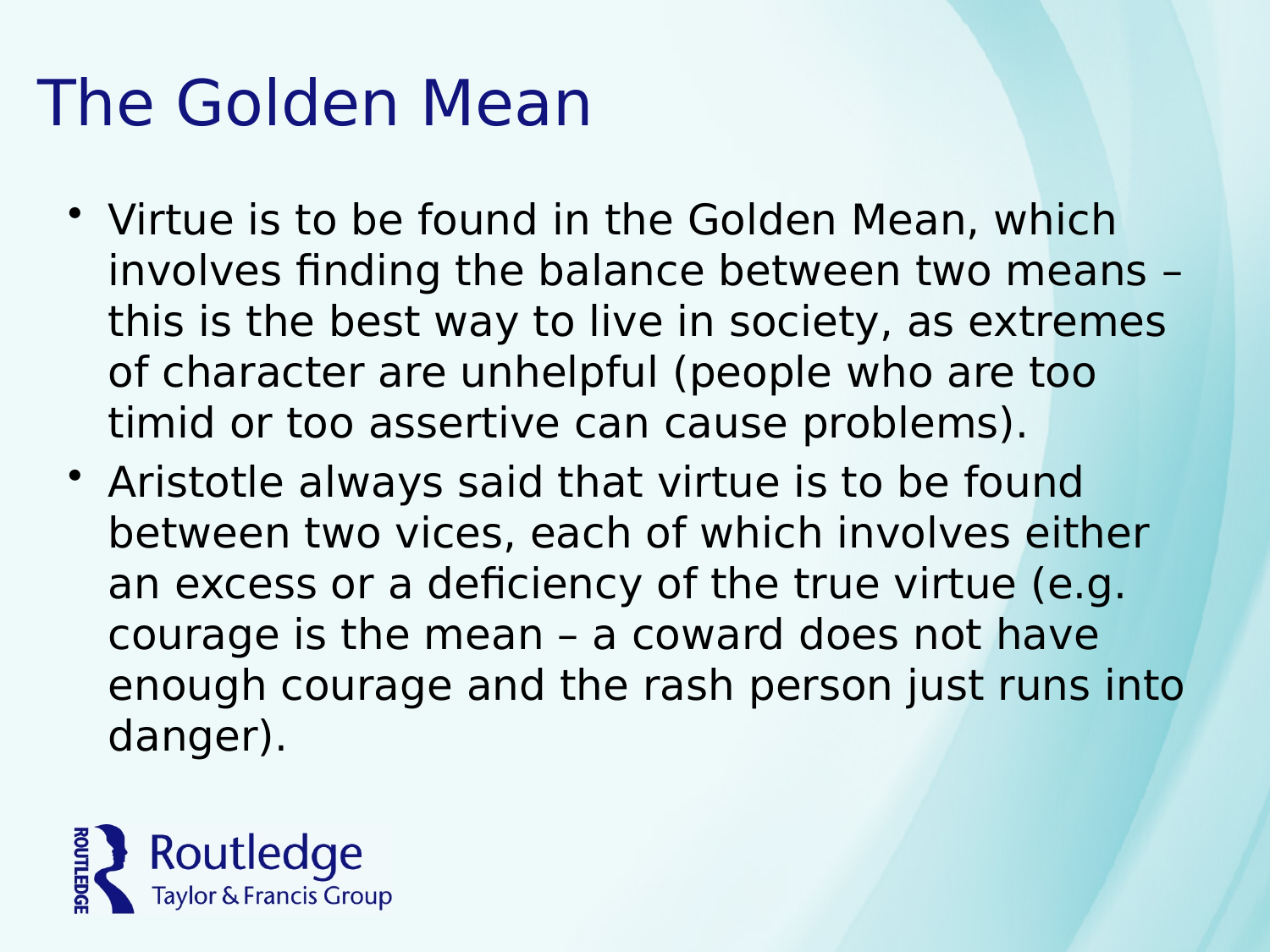

# The Golden Mean
Virtue is to be found in the Golden Mean, which involves finding the balance between two means – this is the best way to live in society, as extremes of character are unhelpful (people who are too timid or too assertive can cause problems).
Aristotle always said that virtue is to be found between two vices, each of which involves either an excess or a deficiency of the true virtue (e.g. courage is the mean – a coward does not have enough courage and the rash person just runs into danger).